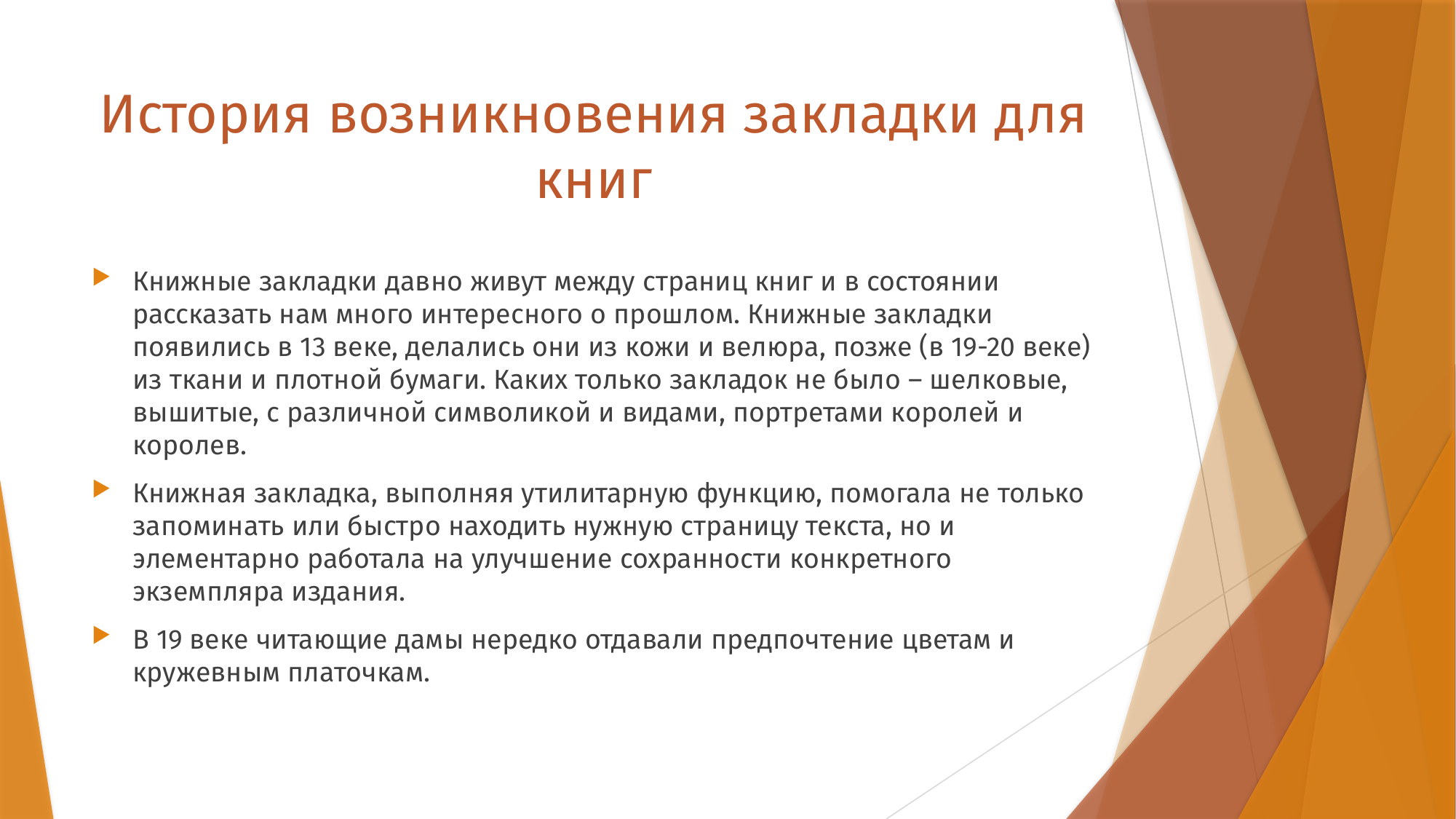

# История возникновения закладки для книг
Книжные закладки давно живут между страниц книг и в состоянии рассказать нам много интересного о прошлом. Книжные закладки появились в 13 веке, делались они из кожи и велюра, позже (в 19-20 веке) из ткани и плотной бумаги. Каких только закладок не было – шелковые, вышитые, с различной символикой и видами, портретами королей и королев.
Книжная закладка, выполняя утилитарную функцию, помогала не только запоминать или быстро находить нужную страницу текста, но и элементарно работала на улучшение сохранности конкретного экземпляра издания.
В 19 веке читающие дамы нередко отдавали предпочтение цветам и кружевным платочкам.